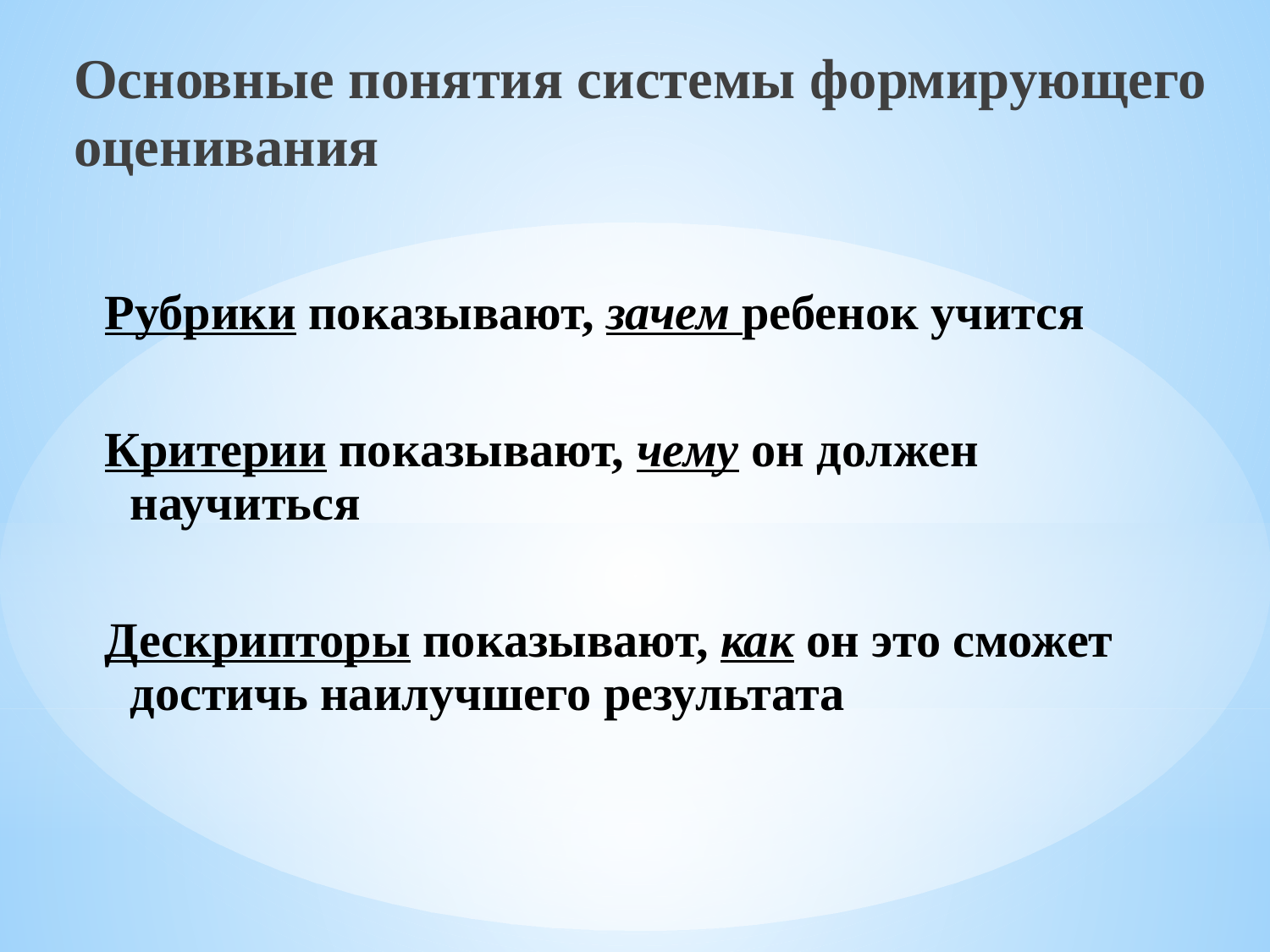

Основные понятия системы формирующего оценивания
Рубрики показывают, зачем ребенок учится

Критерии показывают, чему он должен научиться

Дескрипторы показывают, как он это сможет достичь наилучшего результата